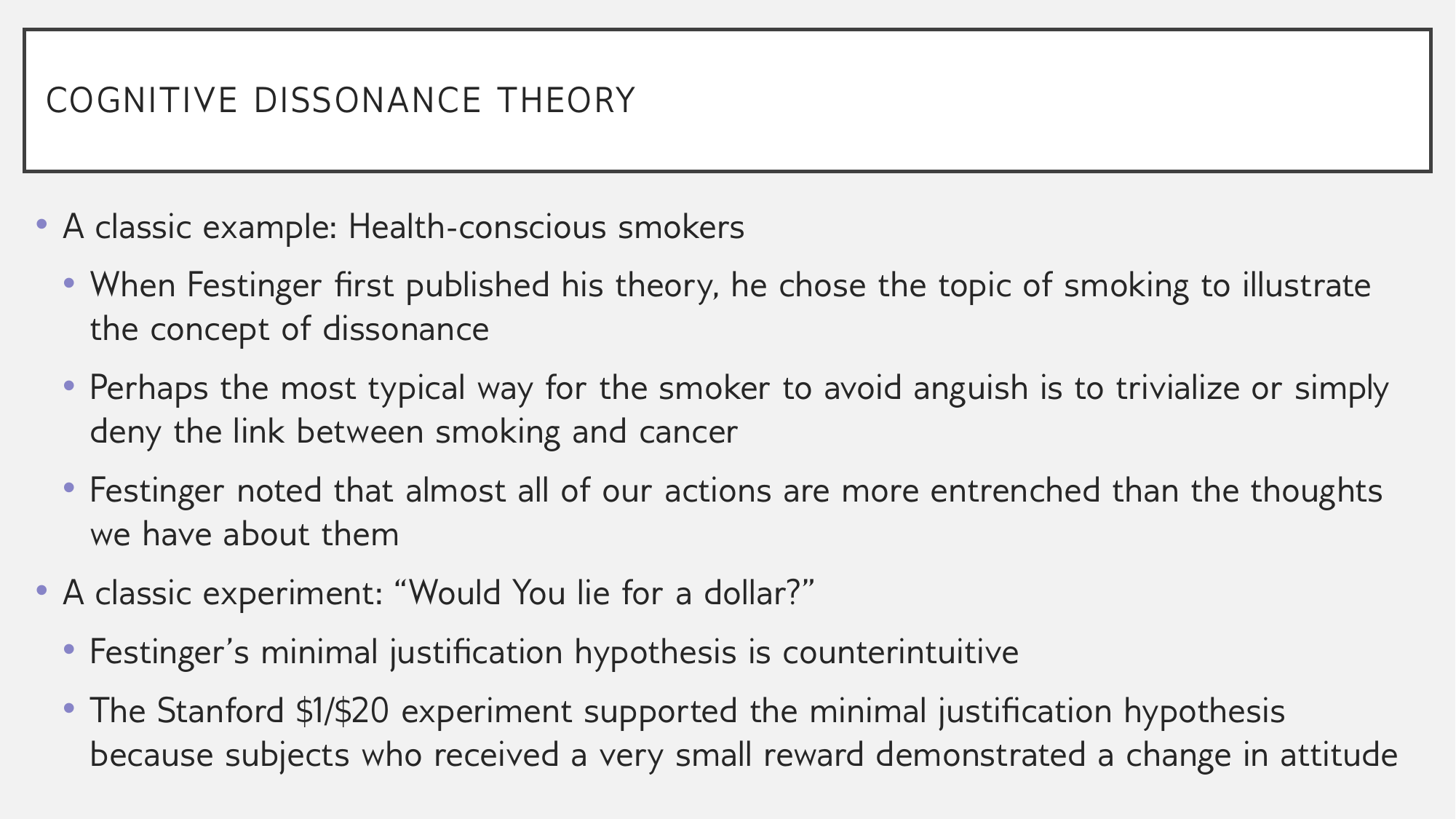

# Cognitive Dissonance Theory
A classic example: Health-conscious smokers
When Festinger first published his theory, he chose the topic of smoking to illustrate the concept of dissonance
Perhaps the most typical way for the smoker to avoid anguish is to trivialize or simply deny the link between smoking and cancer
Festinger noted that almost all of our actions are more entrenched than the thoughts we have about them
A classic experiment: “Would You lie for a dollar?”
Festinger’s minimal justification hypothesis is counterintuitive
The Stanford $1/$20 experiment supported the minimal justification hypothesis because subjects who received a very small reward demonstrated a change in attitude